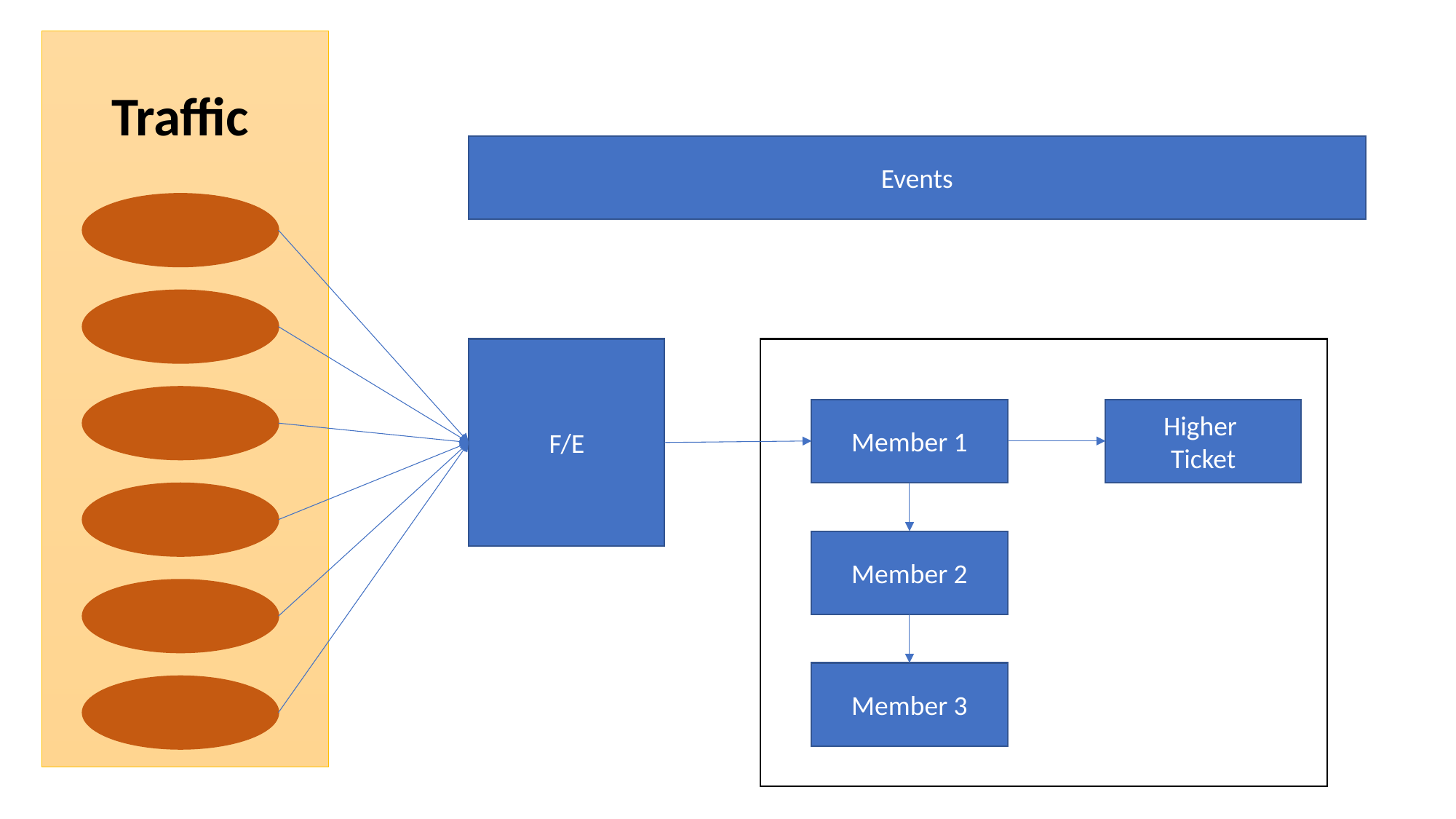

Traffic
Events

F/E

Higher
Ticket
Member 1

Member 2

Member 3